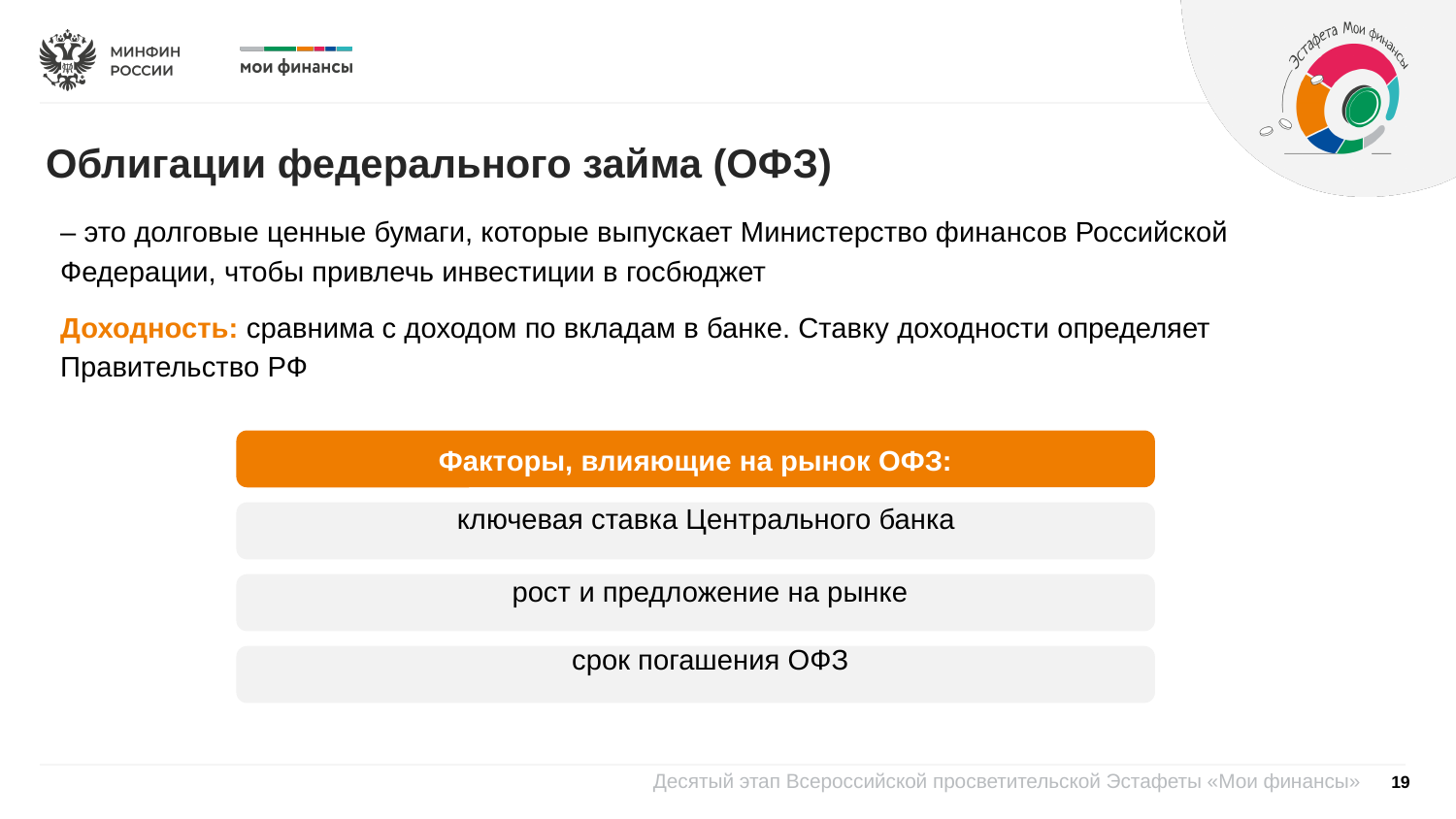

Облигации федерального займа (ОФЗ)
– это долговые ценные бумаги, которые выпускает Министерство финансов Российской Федерации, чтобы привлечь инвестиции в госбюджет
Доходность: сравнима с доходом по вкладам в банке. Ставку доходности определяет
Правительство РФ
Факторы, влияющие на рынок ОФЗ:

ключевая ставка Центрального банка

рост и предложение на рынке

срок погашения ОФЗ

19